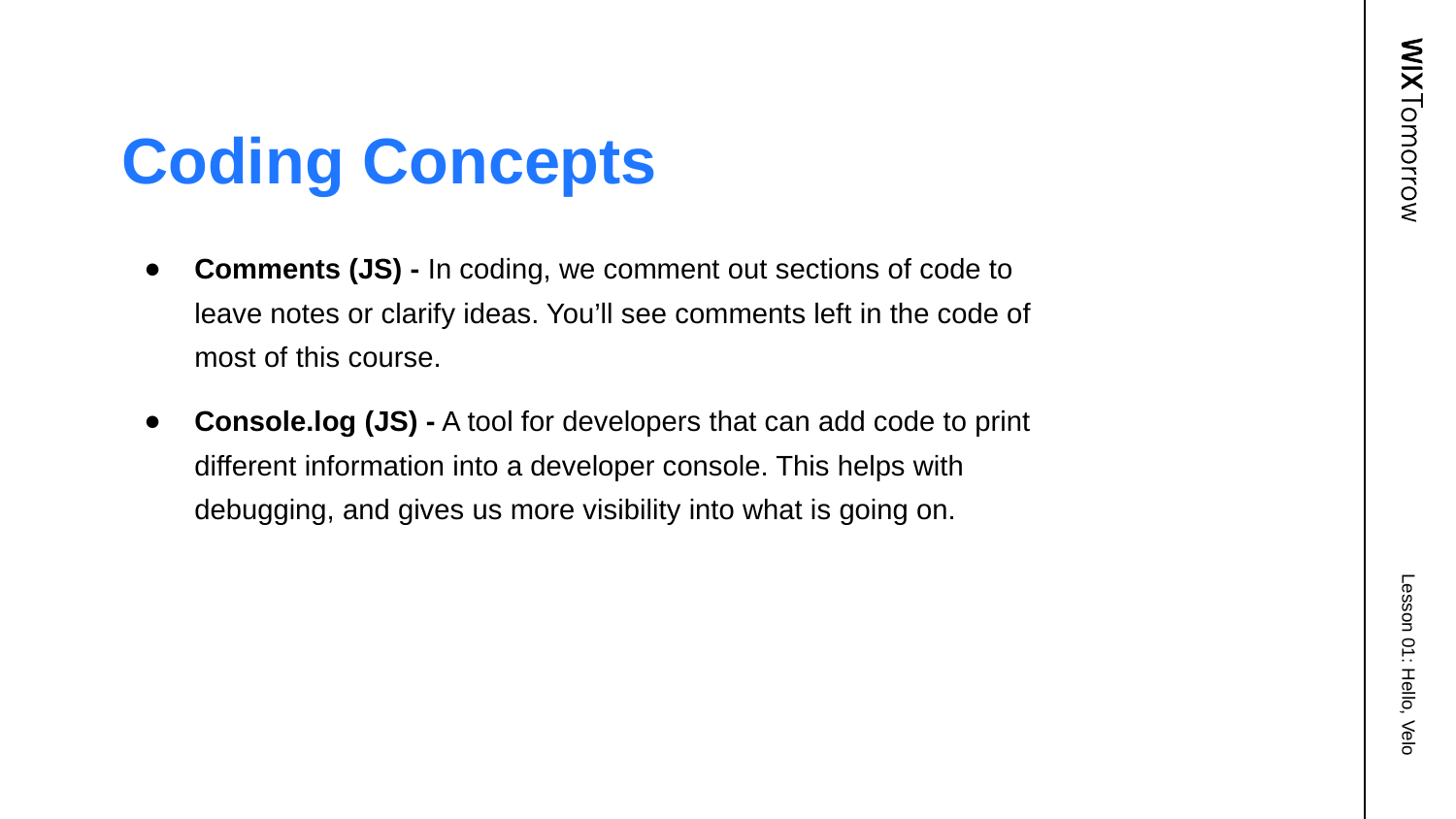

# Coding Concepts
Comments (JS) - In coding, we comment out sections of code to leave notes or clarify ideas. You’ll see comments left in the code of most of this course.
Console.log (JS) - A tool for developers that can add code to print different information into a developer console. This helps with debugging, and gives us more visibility into what is going on.